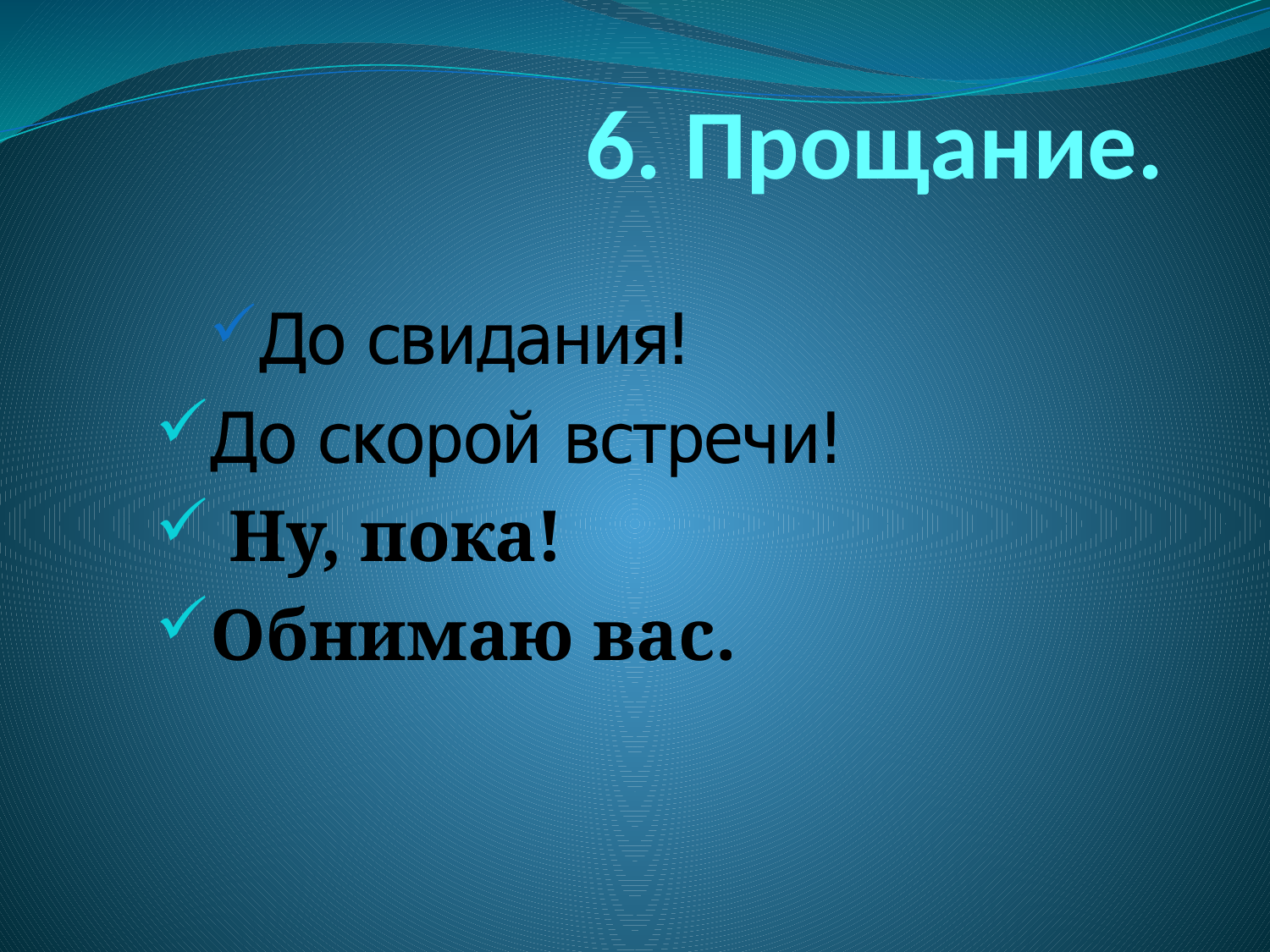

# 6. Прощание.
До свидания!
До скорой встречи!
 Ну, пока!
Обнимаю вас.